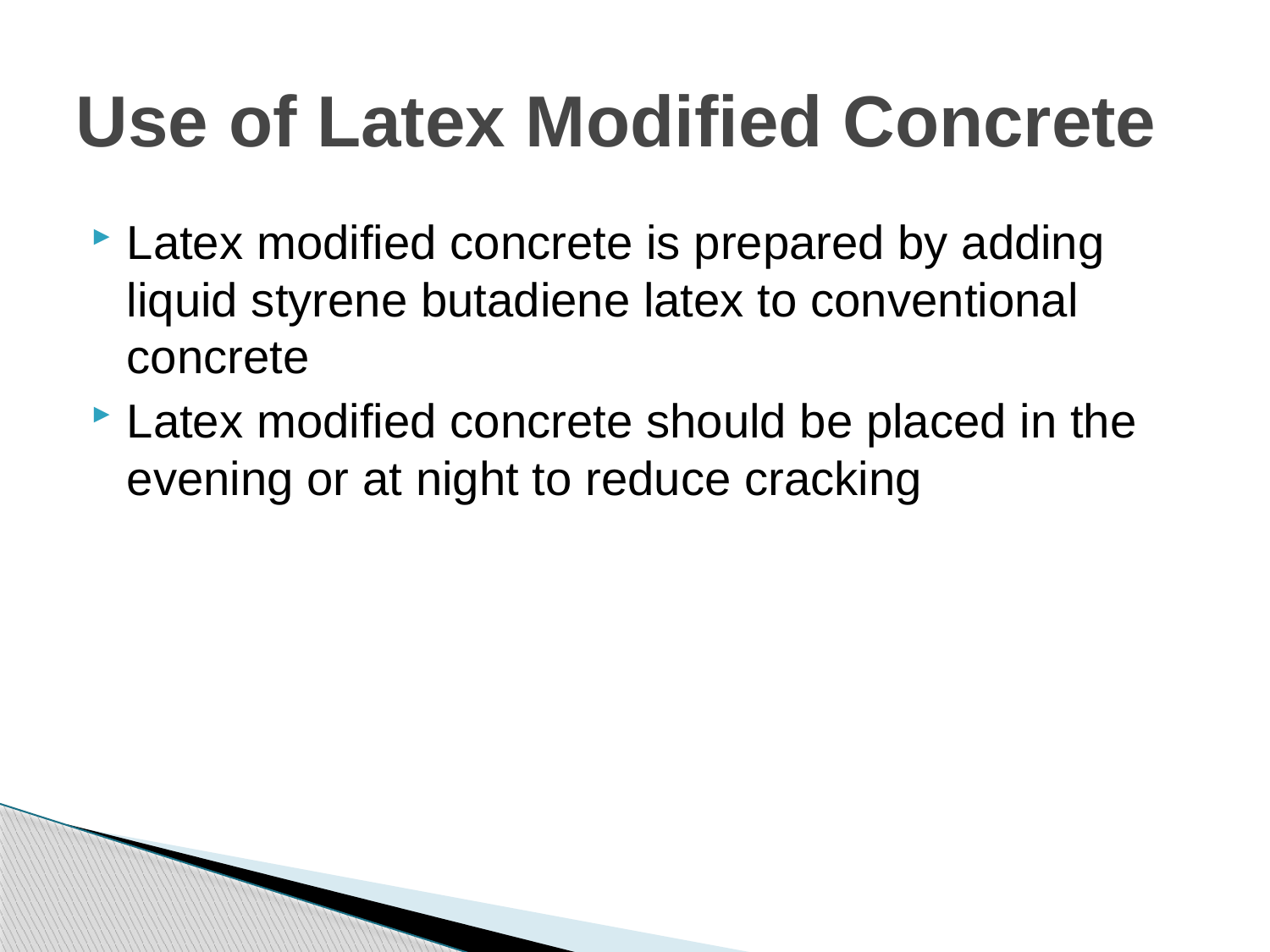

# Use of Latex Modified Concrete
Latex modified concrete is prepared by adding liquid styrene butadiene latex to conventional concrete
Latex modified concrete should be placed in the evening or at night to reduce cracking